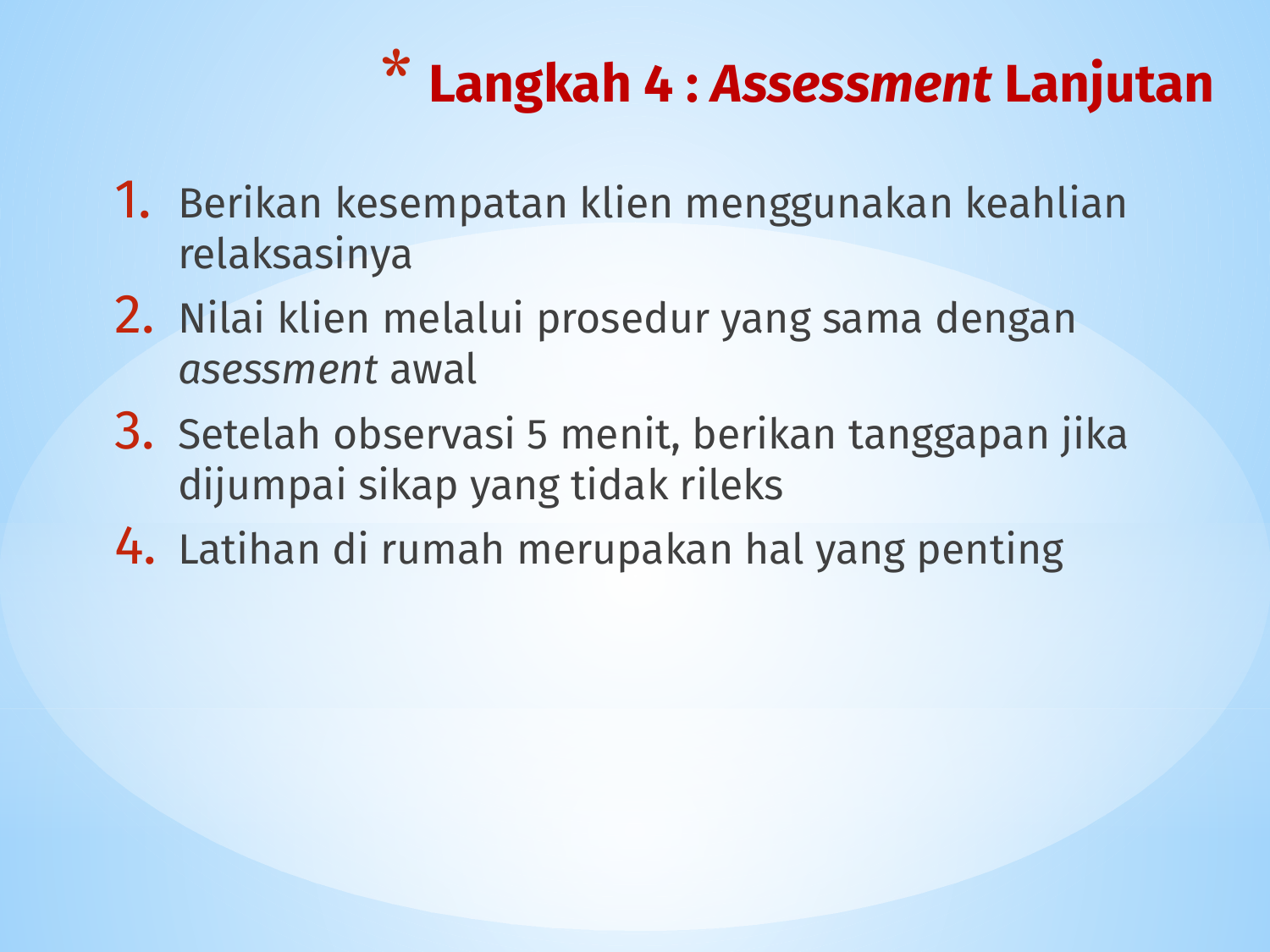

# Langkah 4 : Assessment Lanjutan
Berikan kesempatan klien menggunakan keahlian relaksasinya
Nilai klien melalui prosedur yang sama dengan asessment awal
Setelah observasi 5 menit, berikan tanggapan jika dijumpai sikap yang tidak rileks
Latihan di rumah merupakan hal yang penting